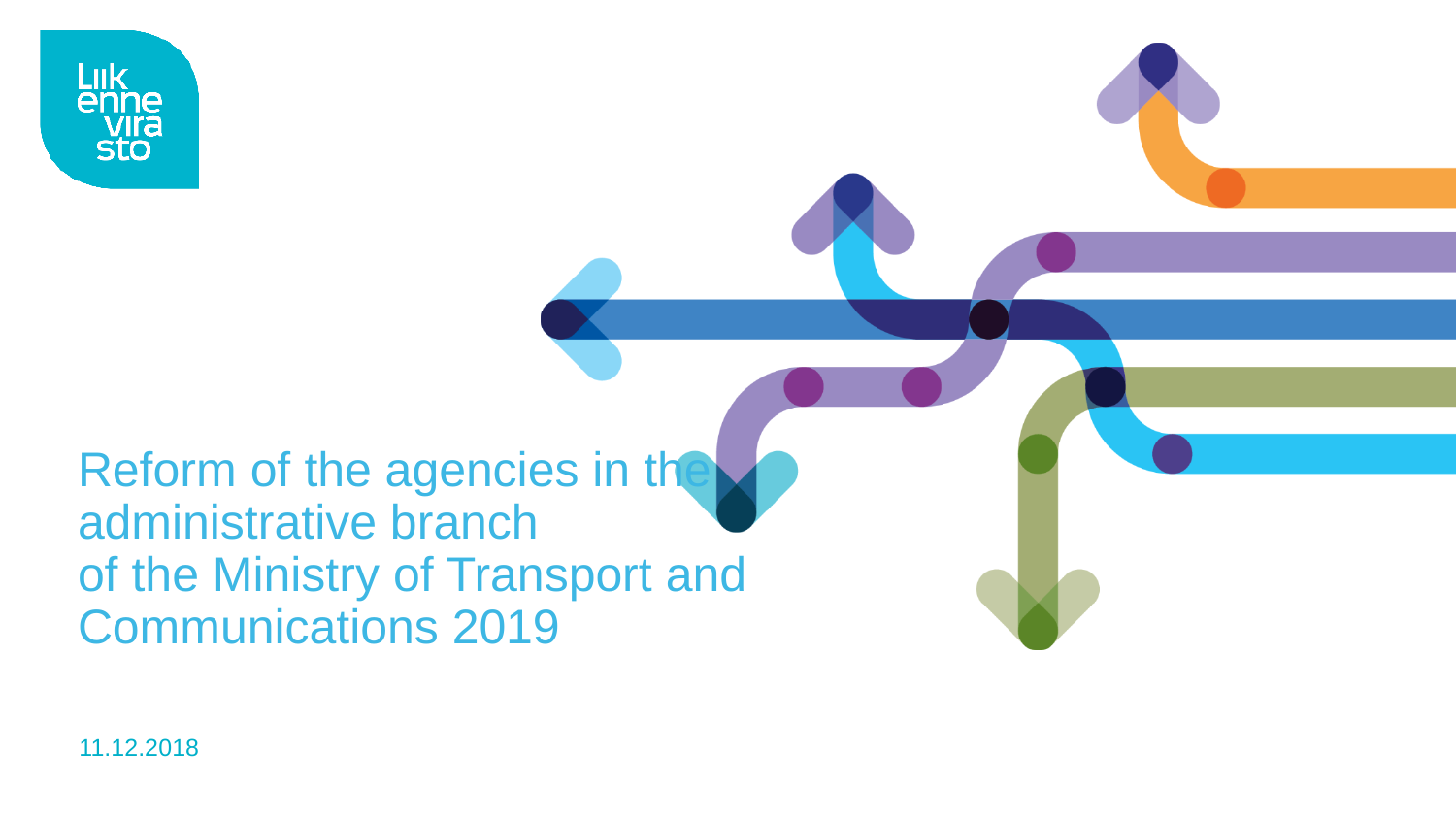

# Reform of the agencies in the administrative branch of the Ministry of Transport and Communications 2019
11.12.2018